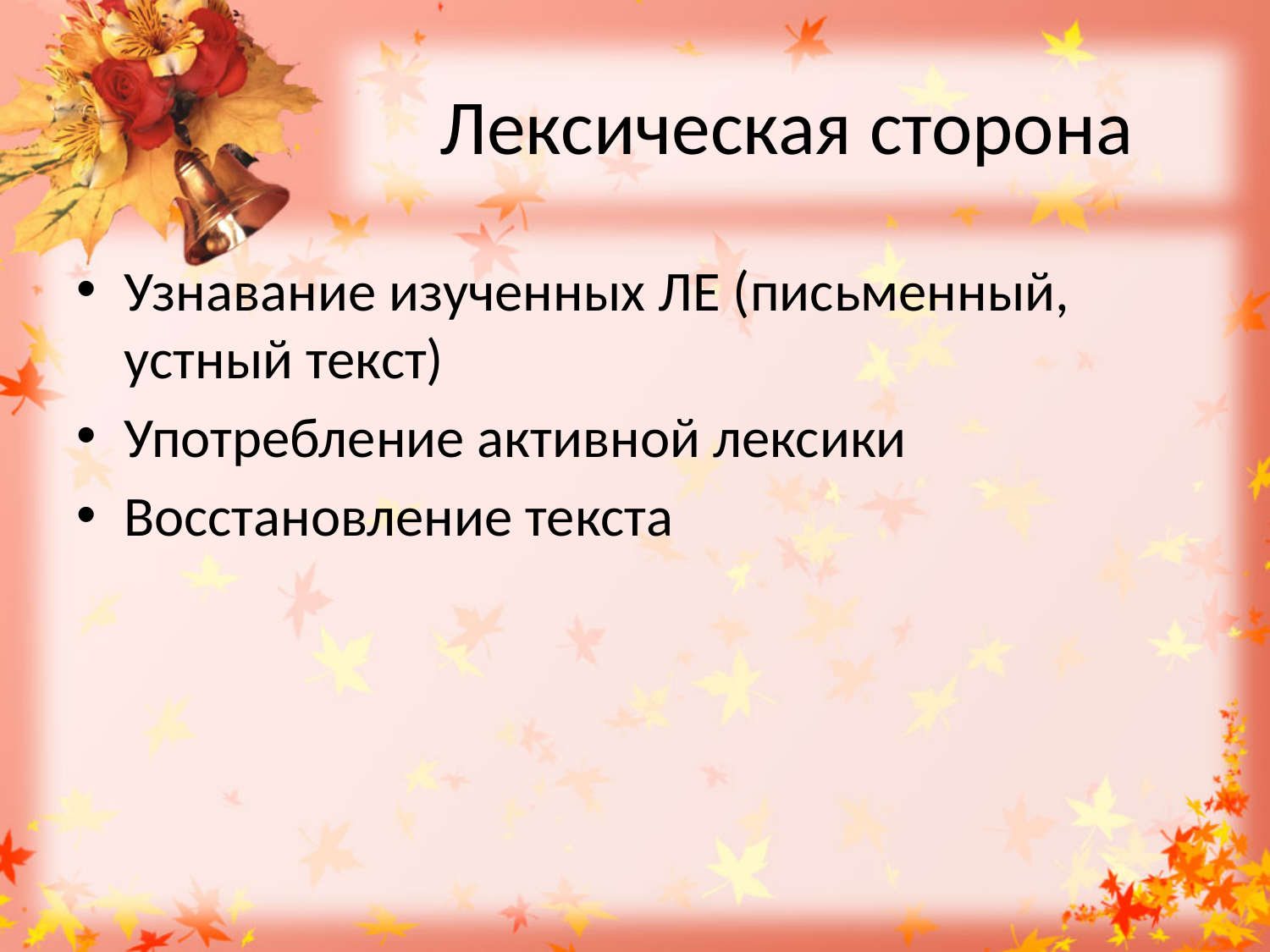

# Лексическая сторона
Узнавание изученных ЛЕ (письменный, устный текст)
Употребление активной лексики
Восстановление текста